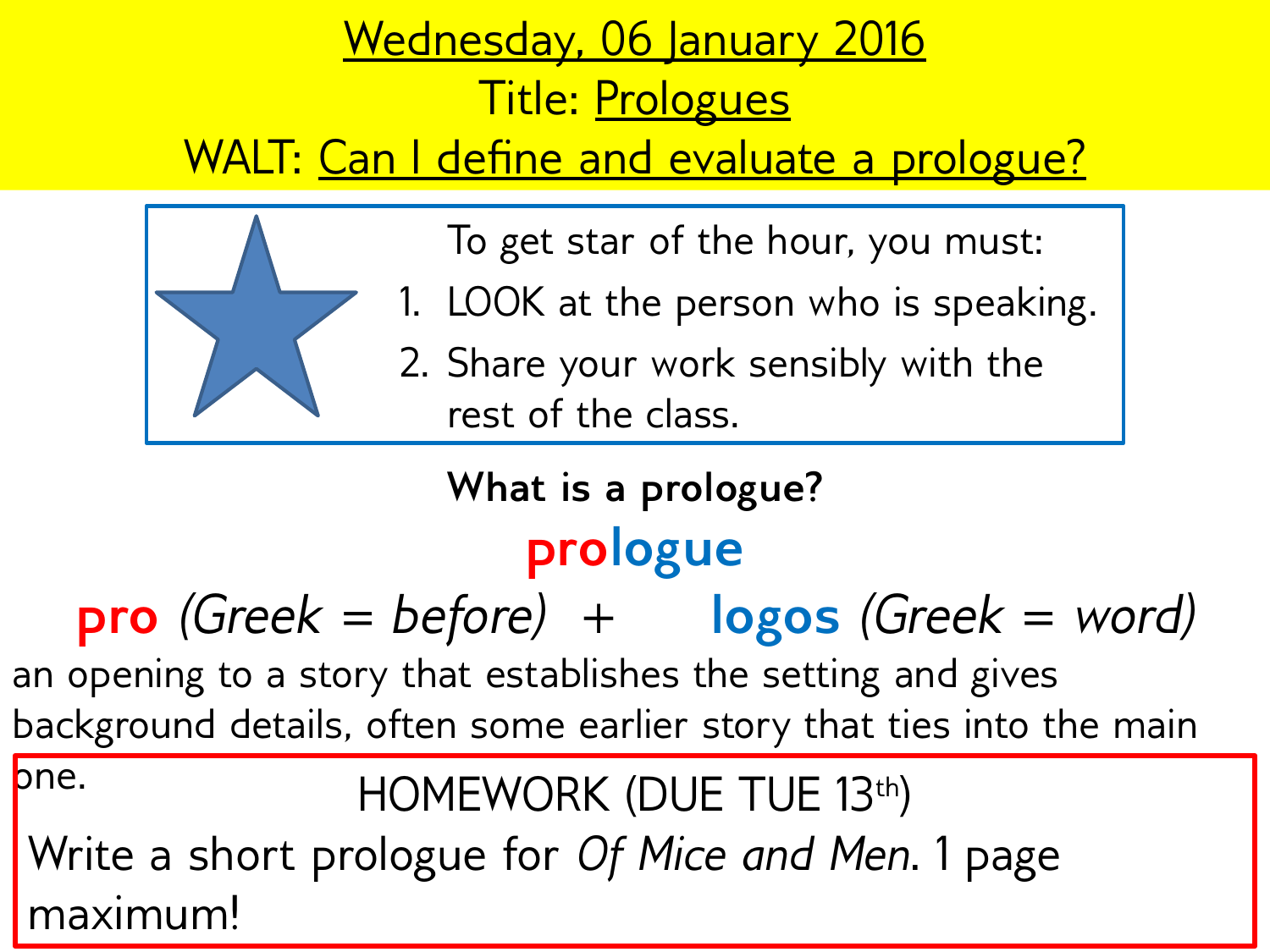

Wednesday, 06 January 2016
Title: Prologues
WALT: Can I define and evaluate a prologue?
To get star of the hour, you must:
LOOK at the person who is speaking.
Share your work sensibly with the rest of the class.

What is a prologue?
prologue
pro (Greek = before)	+	logos (Greek = word)
an opening to a story that establishes the setting and gives background details, often some earlier story that ties into the main one.
HOMEWORK (DUE TUE 13th)
Write a short prologue for Of Mice and Men. 1 page maximum!